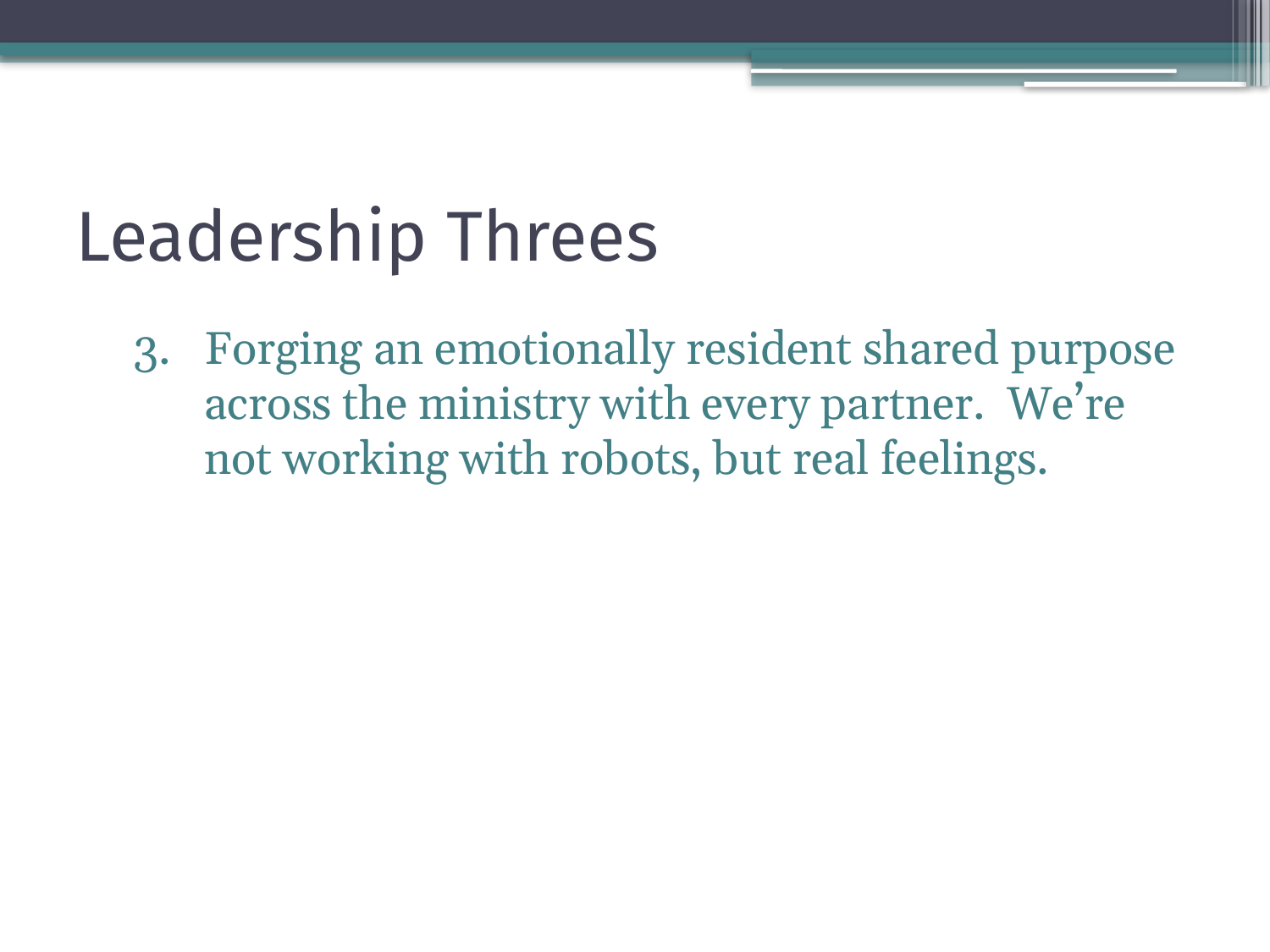

# Leadership Threes
Forging an emotionally resident shared purpose across the ministry with every partner.  We’re not working with robots, but real feelings.